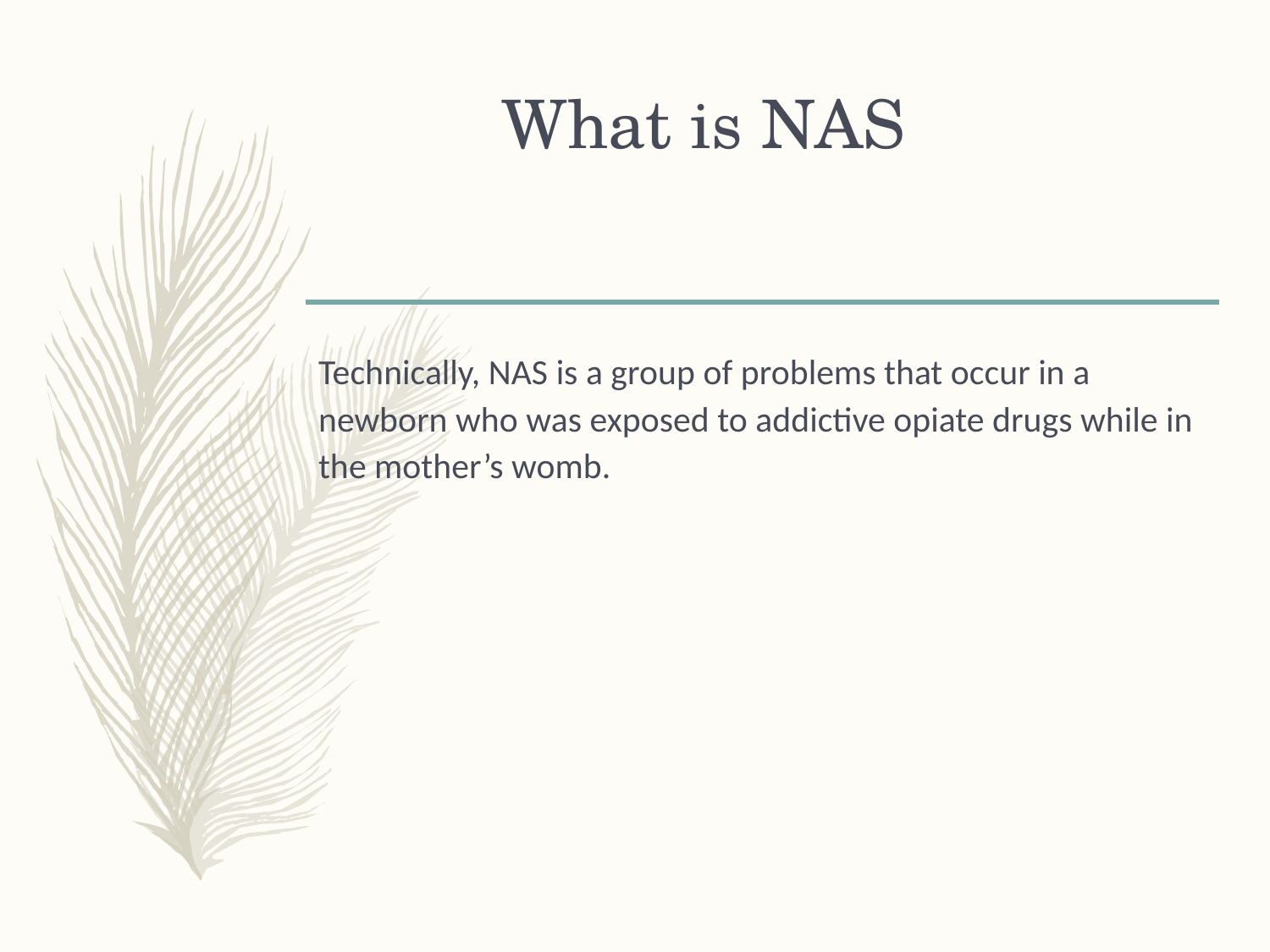

# What is NAS
Technically, NAS is a group of problems that occur in a newborn who was exposed to addictive opiate drugs while in the mother’s womb.